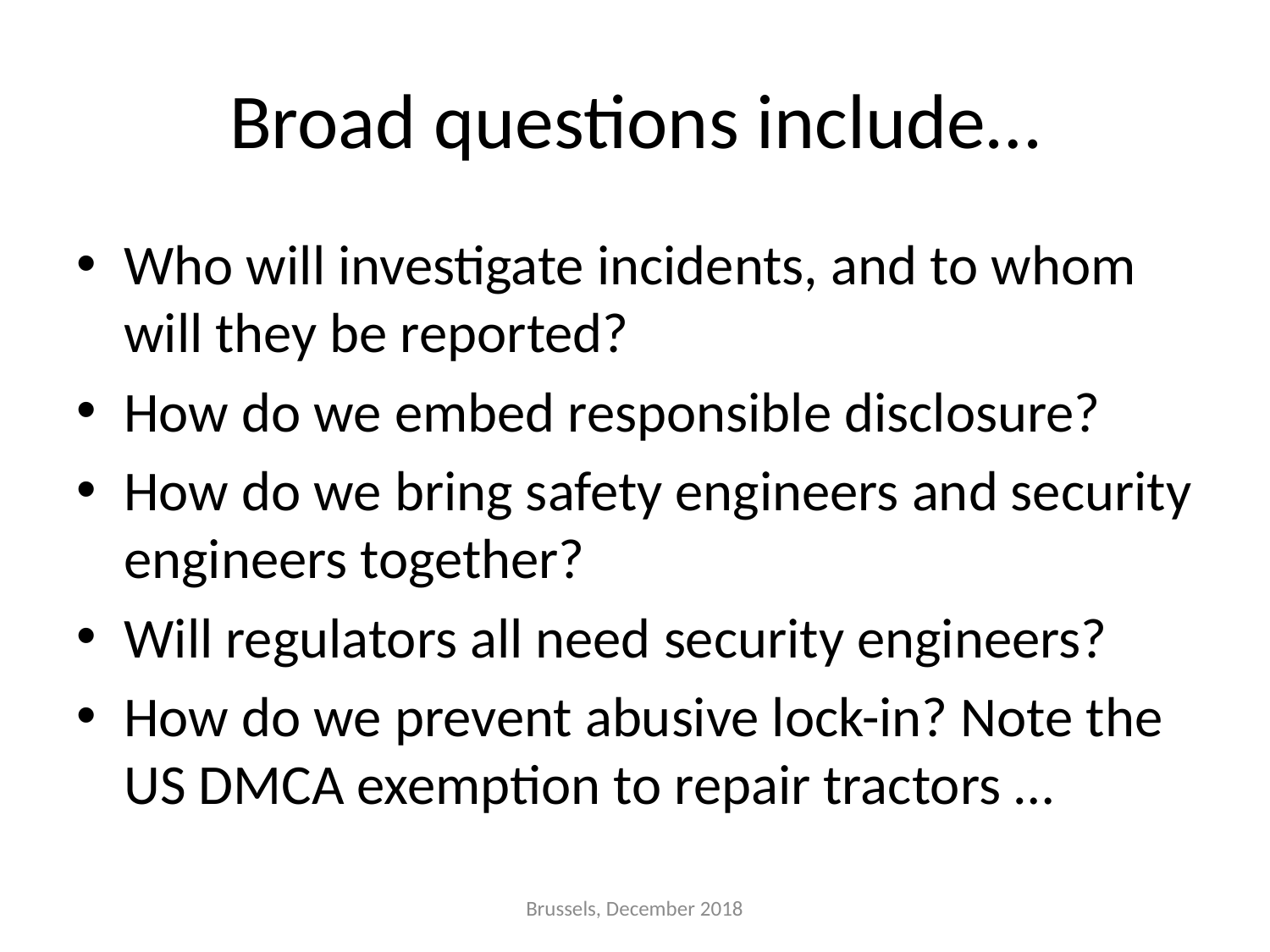

# Broad questions include…
Who will investigate incidents, and to whom will they be reported?
How do we embed responsible disclosure?
How do we bring safety engineers and security engineers together?
Will regulators all need security engineers?
How do we prevent abusive lock-in? Note the US DMCA exemption to repair tractors …
Brussels, December 2018